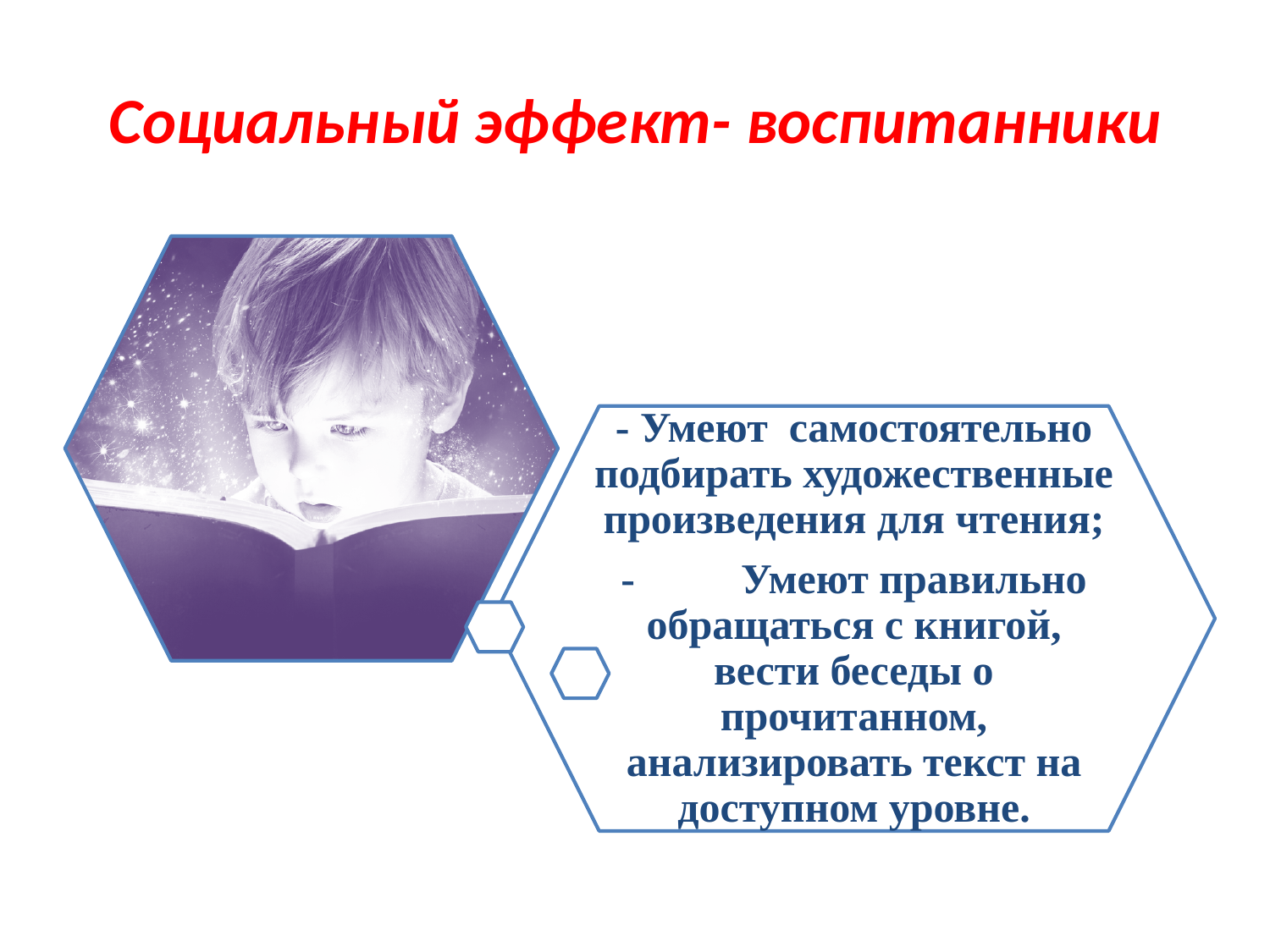

# Социальный эффект- воспитанники
- Умеют  самостоятельно подбирать художественные произведения для чтения;
-          Умеют правильно обращаться с книгой, вести беседы о прочитанном, анализировать текст на доступном уровне.